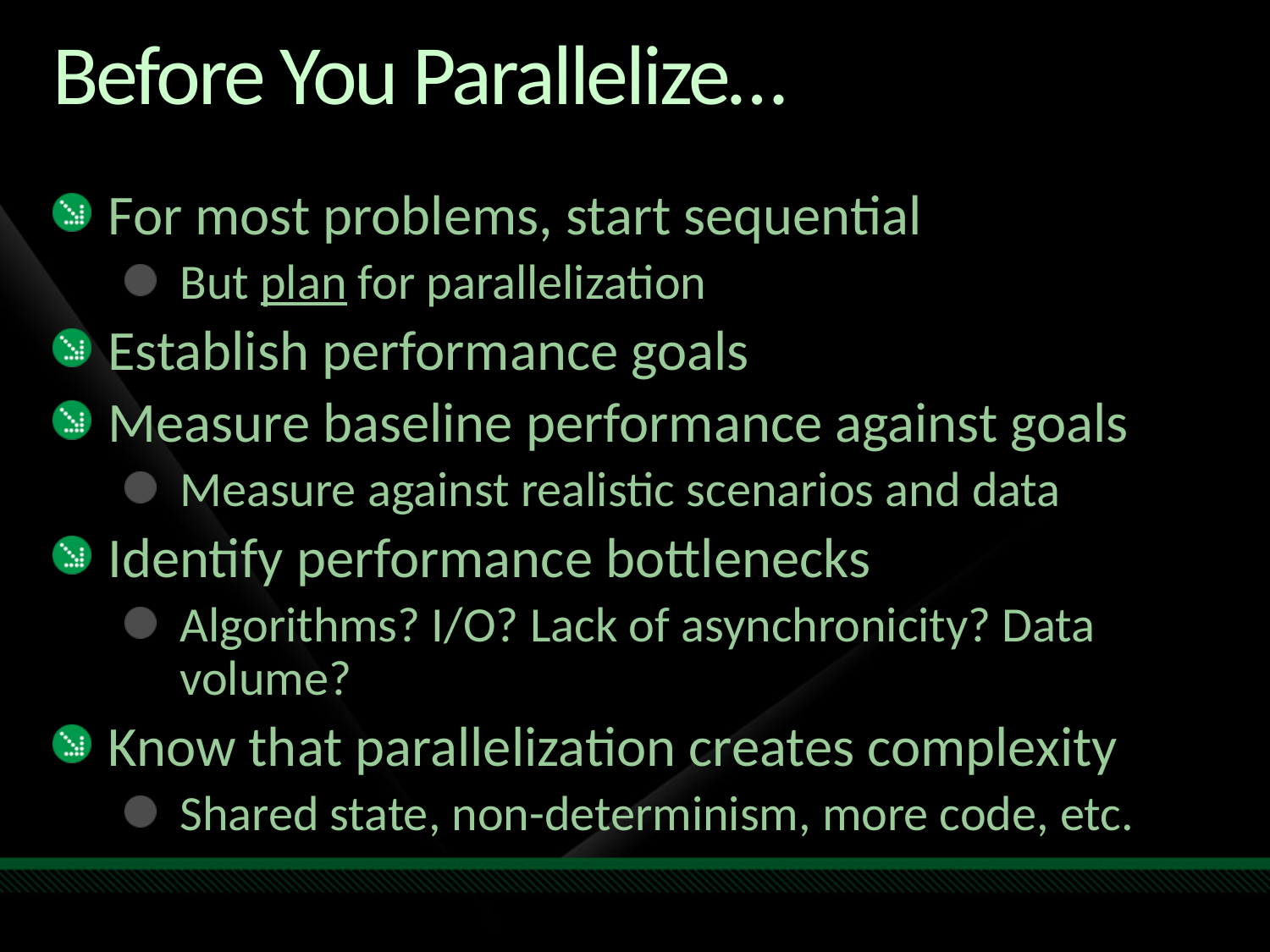

# Before You Parallelize…
For most problems, start sequential
But plan for parallelization
Establish performance goals
Measure baseline performance against goals
Measure against realistic scenarios and data
Identify performance bottlenecks
Algorithms? I/O? Lack of asynchronicity? Data volume?
Know that parallelization creates complexity
Shared state, non-determinism, more code, etc.